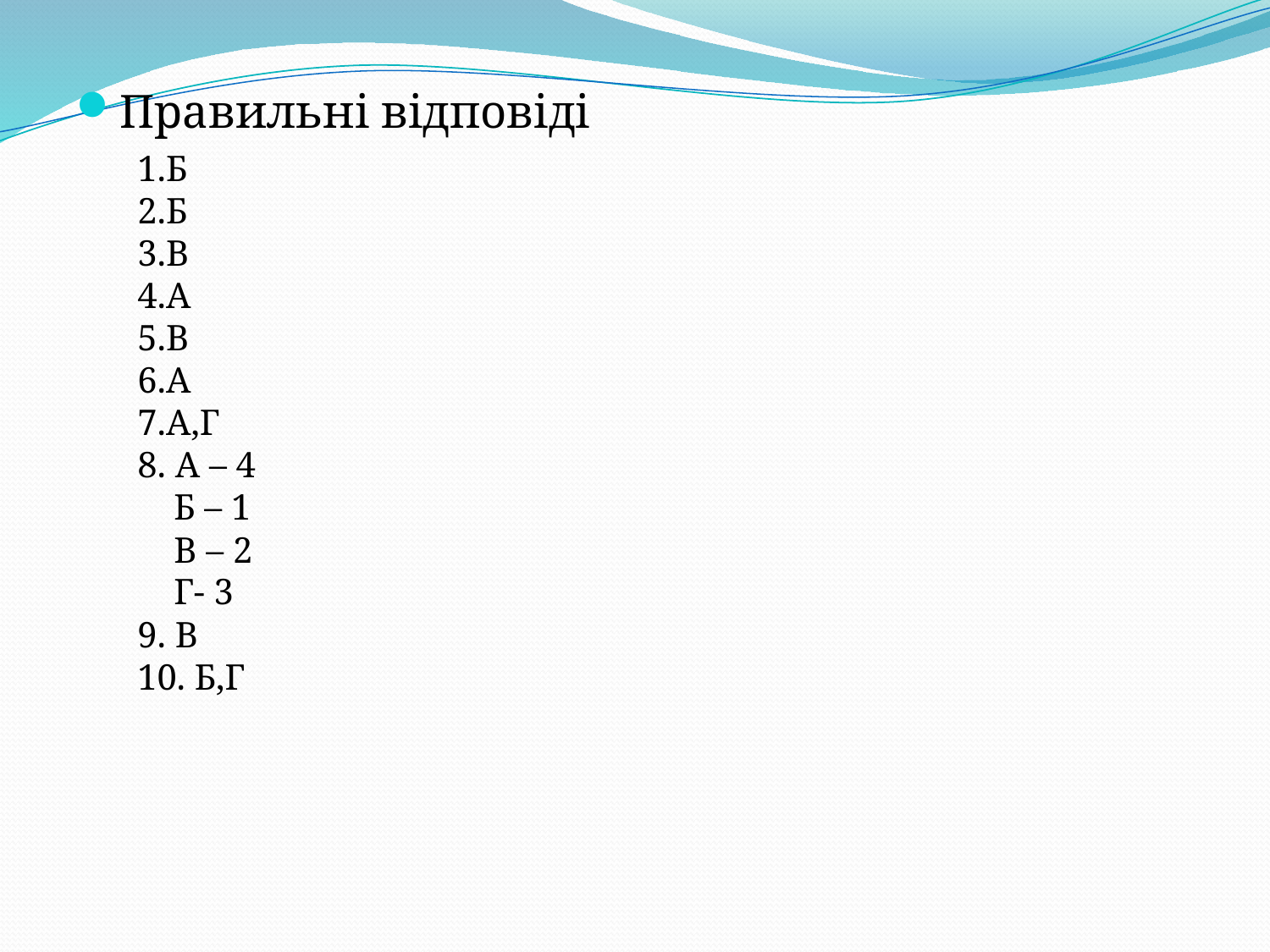

Правильні відповіді

1.Б
2.Б
3.В
4.А
5.В
6.А
7.А,Г
8. А – 4
    Б – 1
    В – 2
    Г- 3
9. В
10. Б,Г